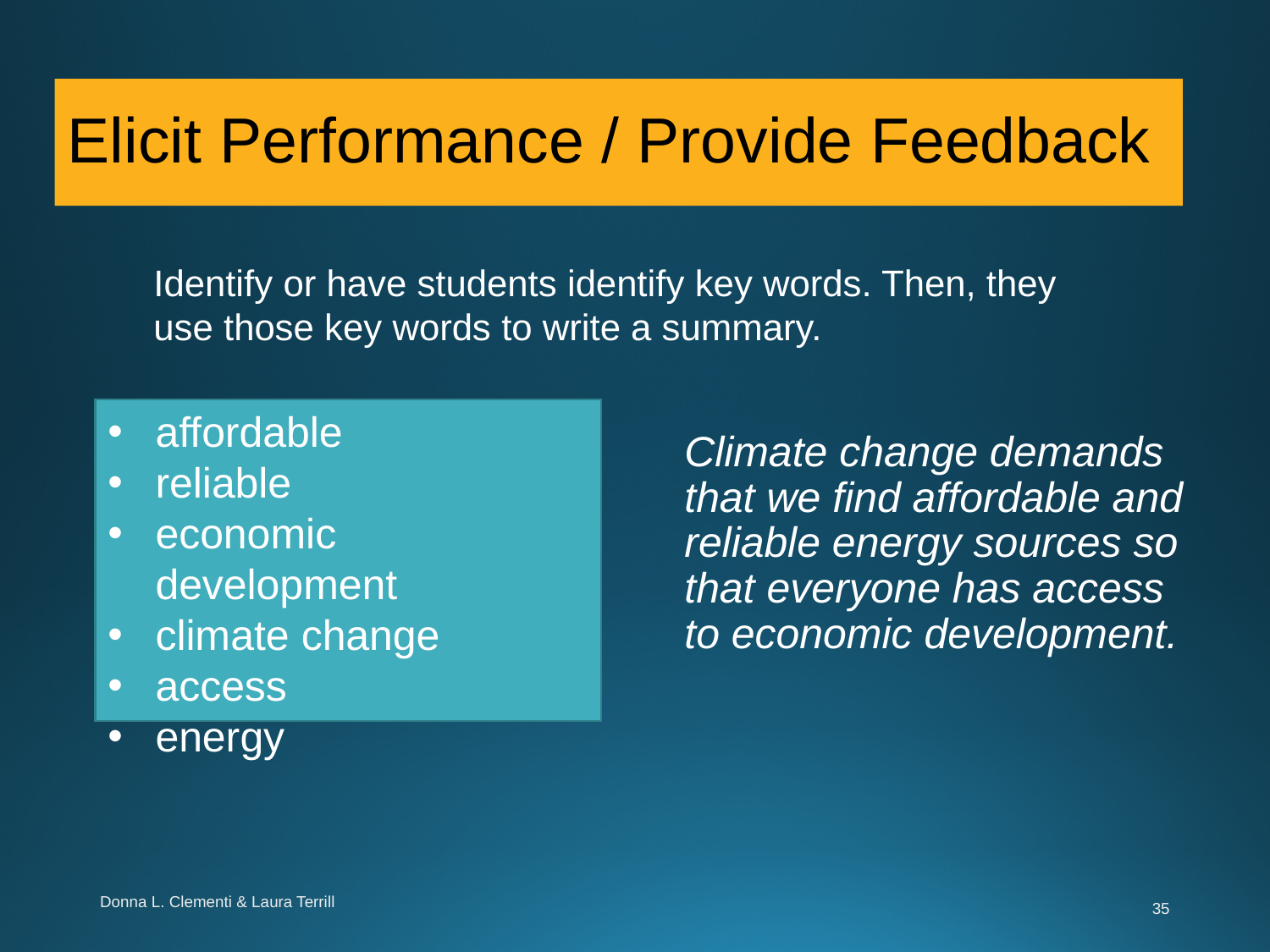

# Elicit Performance / Provide Feedback
Identify or have students identify key words. Then, they use those key words to write a summary.
affordable
reliable
economic development
climate change
access
energy

Climate change demands that we find affordable and reliable energy sources so that everyone has access to economic development.
Donna L. Clementi & Laura Terrill
35